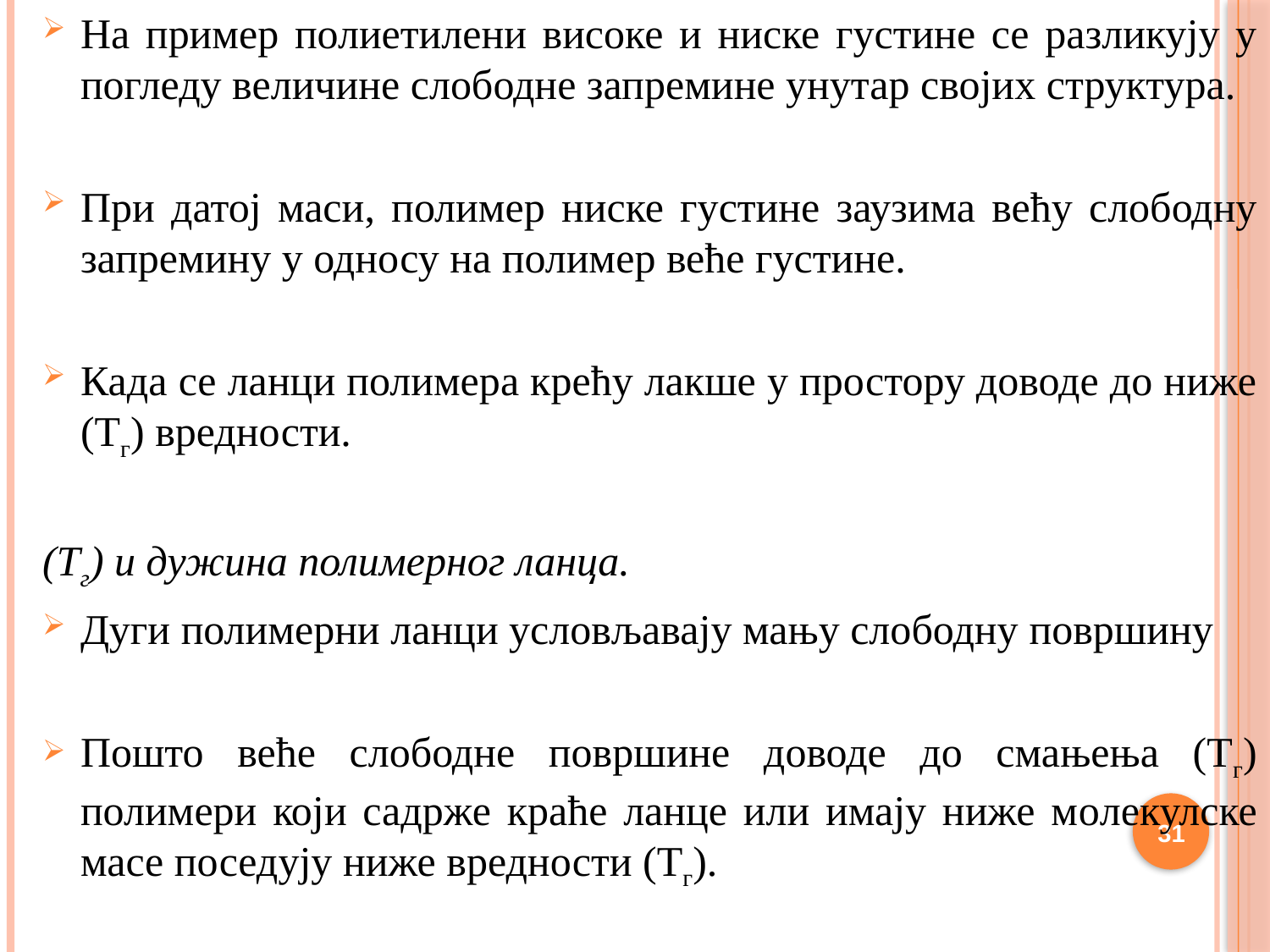

На пример полиетилени високе и ниске густине се разликују у погледу величине слободне запремине унутар својих структура.

При датој маси, полимер ниске густине заузима већу слободну запремину у односу на полимер веће густине.

Када се ланци полимера крећу лакше у простору доводе до ниже (Тг) вредности.

(Тг) и дужина полимерног ланца.
Дуги полимерни ланци условљавају мању слободну површину

Пошто веће слободне површине доводе до смањења (Тг) полимери који садрже краће ланце или имају ниже молекулске масе поседују ниже вредности (Тг).
31